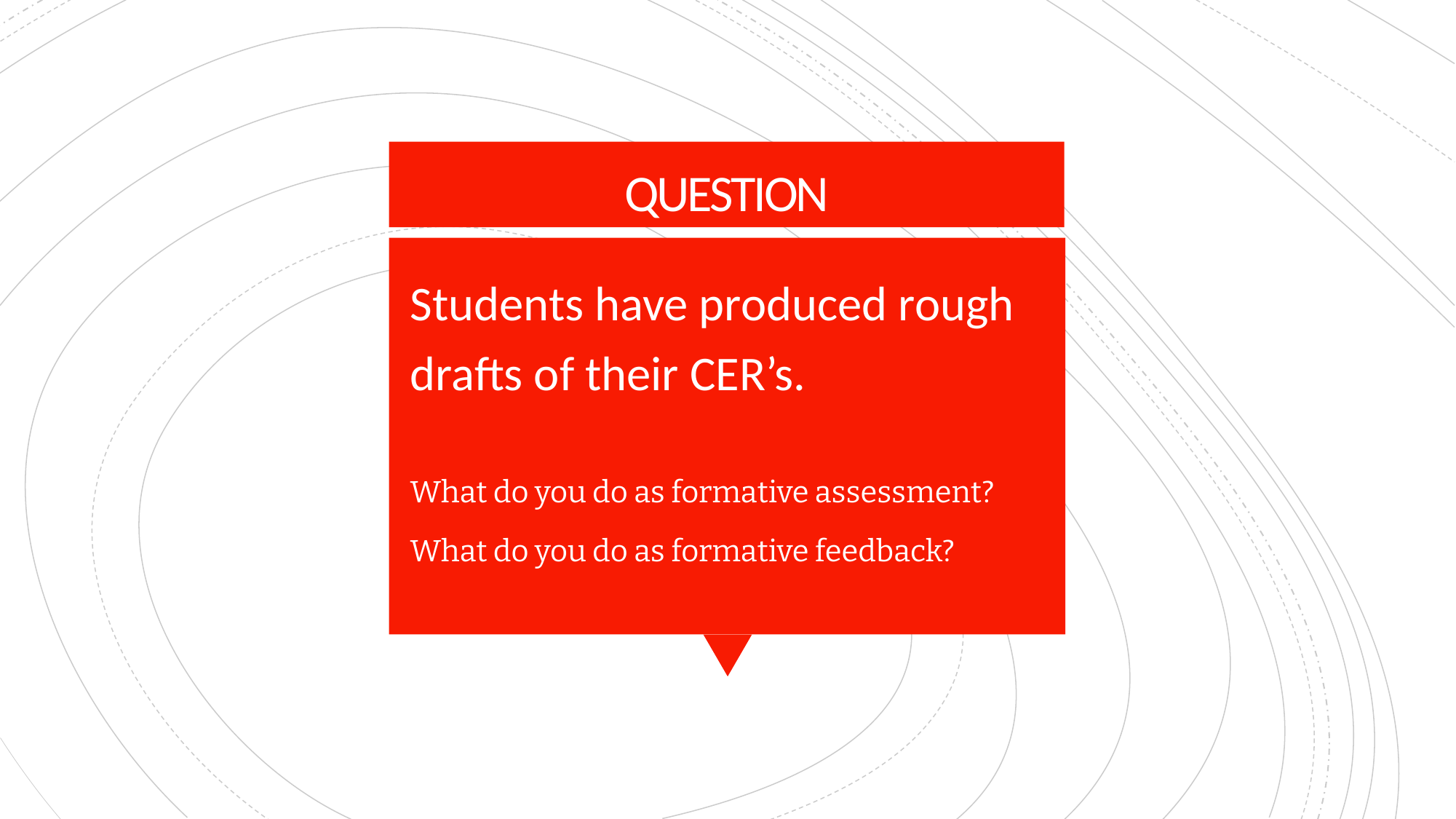

# QUESTION
Students have produced rough drafts of their CER’s.

What do you do as formative assessment?
What do you do as formative feedback?